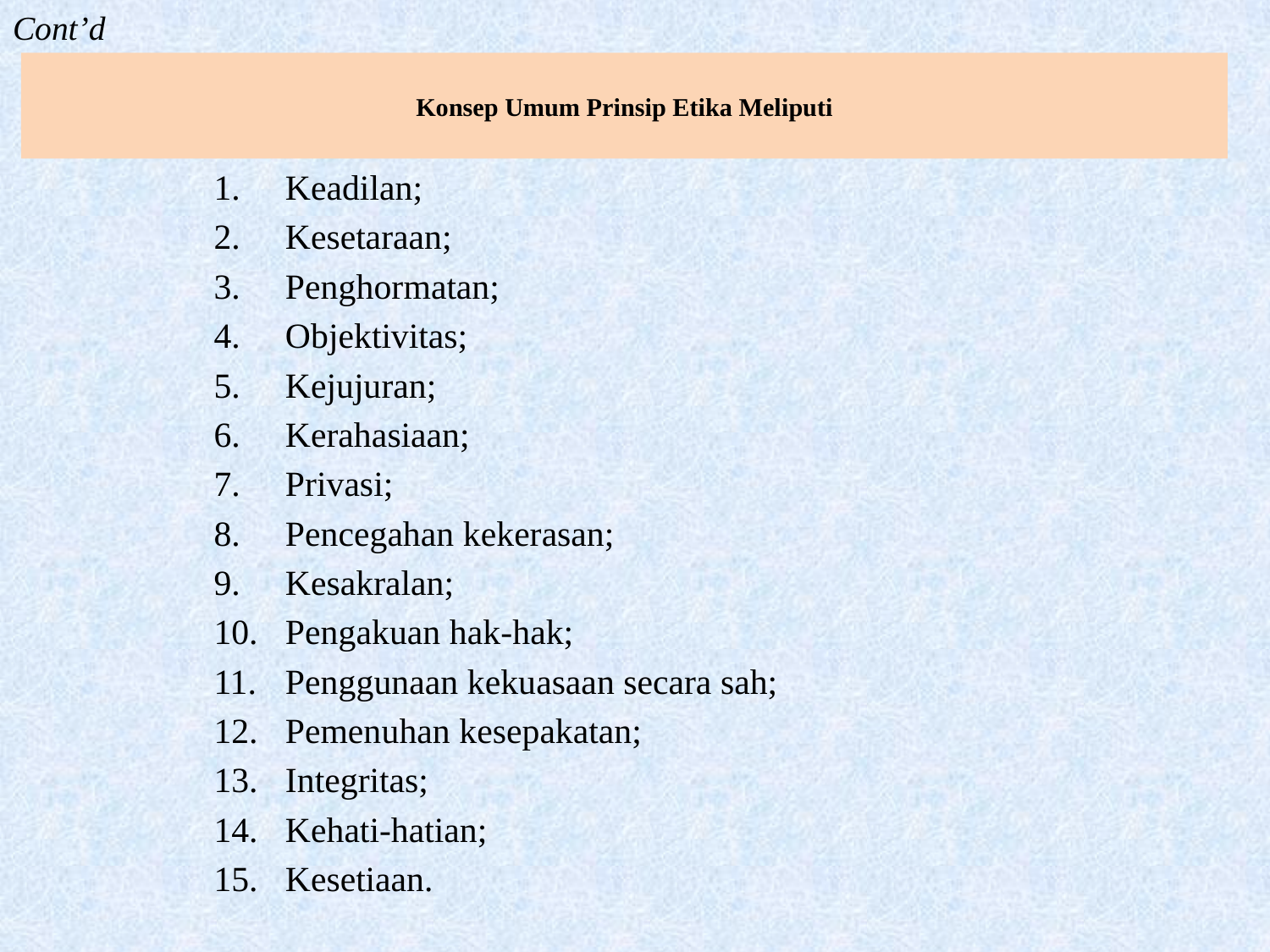

Cont’d
# Konsep Umum Prinsip Etika Meliputi
Keadilan;
Kesetaraan;
Penghormatan;
Objektivitas;
Kejujuran;
Kerahasiaan;
Privasi;
Pencegahan kekerasan;
Kesakralan;
Pengakuan hak-hak;
Penggunaan kekuasaan secara sah;
Pemenuhan kesepakatan;
Integritas;
Kehati-hatian;
Kesetiaan.